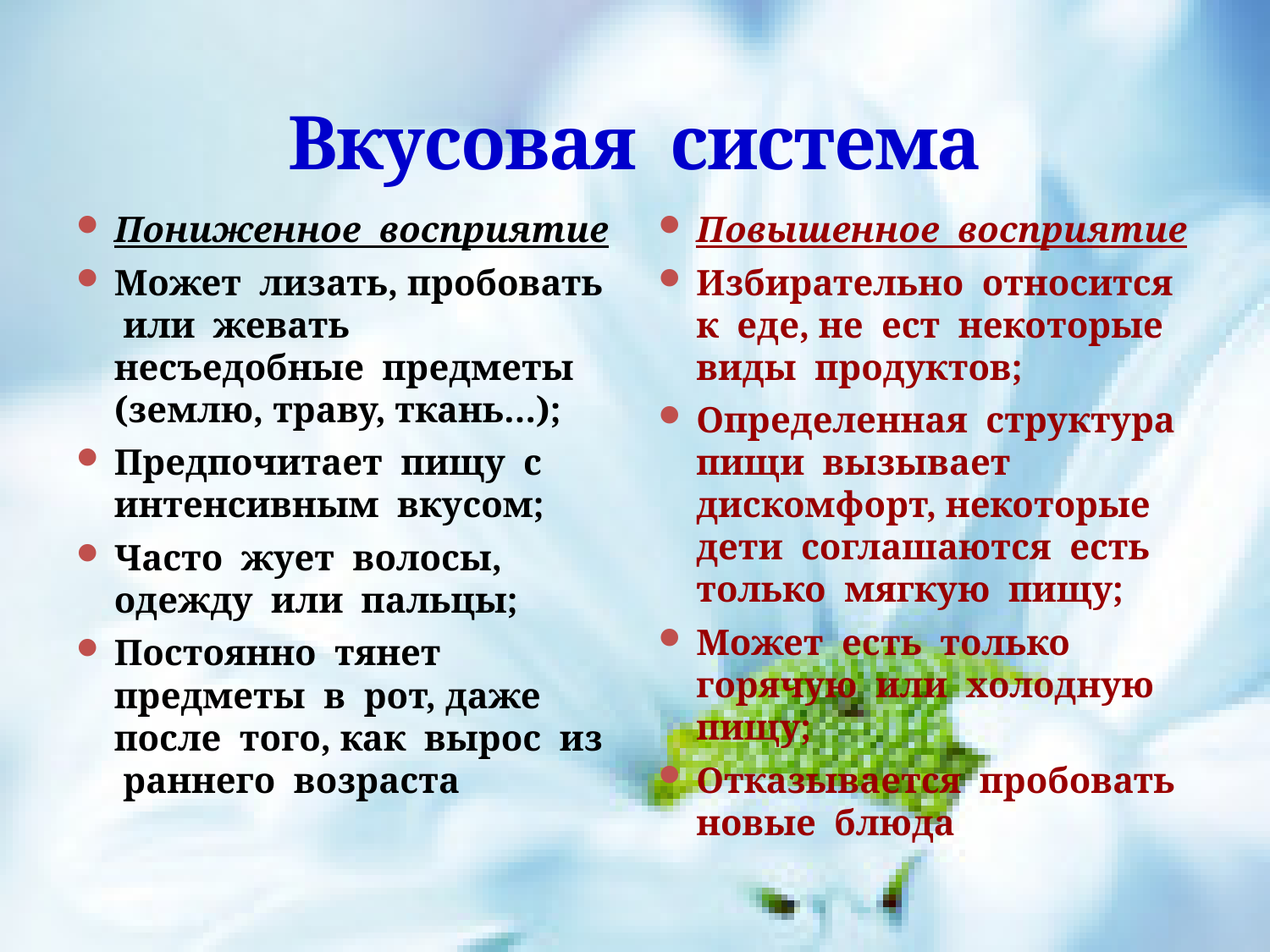

# Вкусовая  система
Пониженное  восприятие
Может  лизать, пробовать  или  жевать  несъедобные  предметы (землю, траву, ткань…);
Предпочитает  пищу  с  интенсивным  вкусом;
Часто  жует  волосы, одежду  или  пальцы;
Постоянно  тянет  предметы  в  рот, даже  после  того, как  вырос  из  раннего  возраста
Повышенное  восприятие
Избирательно  относится  к  еде, не  ест  некоторые  виды  продуктов;
Определенная  структура  пищи  вызывает  дискомфорт, некоторые  дети  соглашаются  есть  только  мягкую  пищу;
Может  есть  только  горячую  или  холодную  пищу;
Отказывается  пробовать  новые  блюда